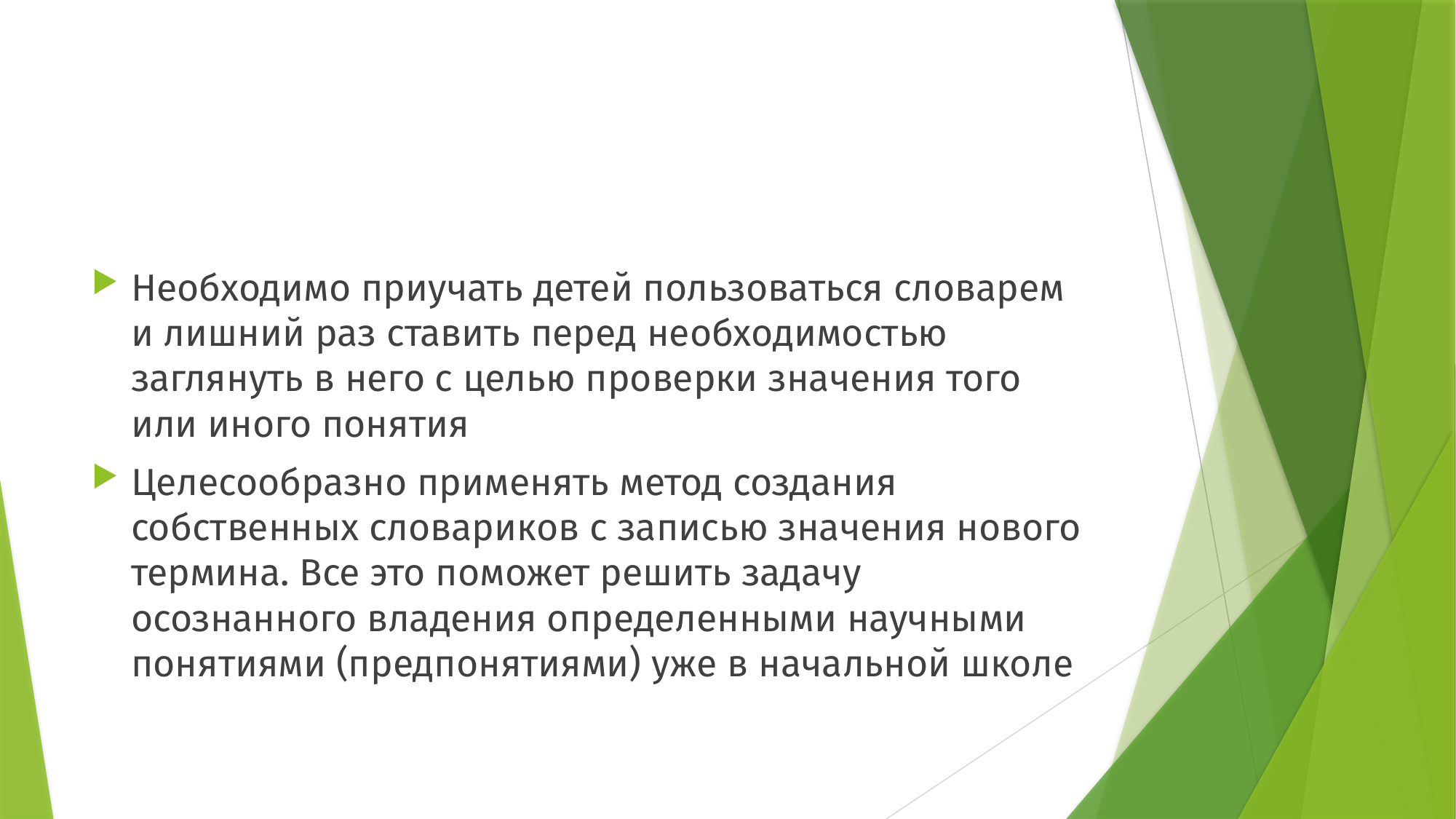

#
Необходимо приучать детей пользоваться словарем и лишний раз ставить перед необходимостью заглянуть в него с целью проверки значения того или иного понятия
Целесообразно применять метод создания собственных словариков с записью значения нового термина. Все это поможет решить задачу осознанного владения определенными научными понятиями (предпонятиями) уже в начальной школе